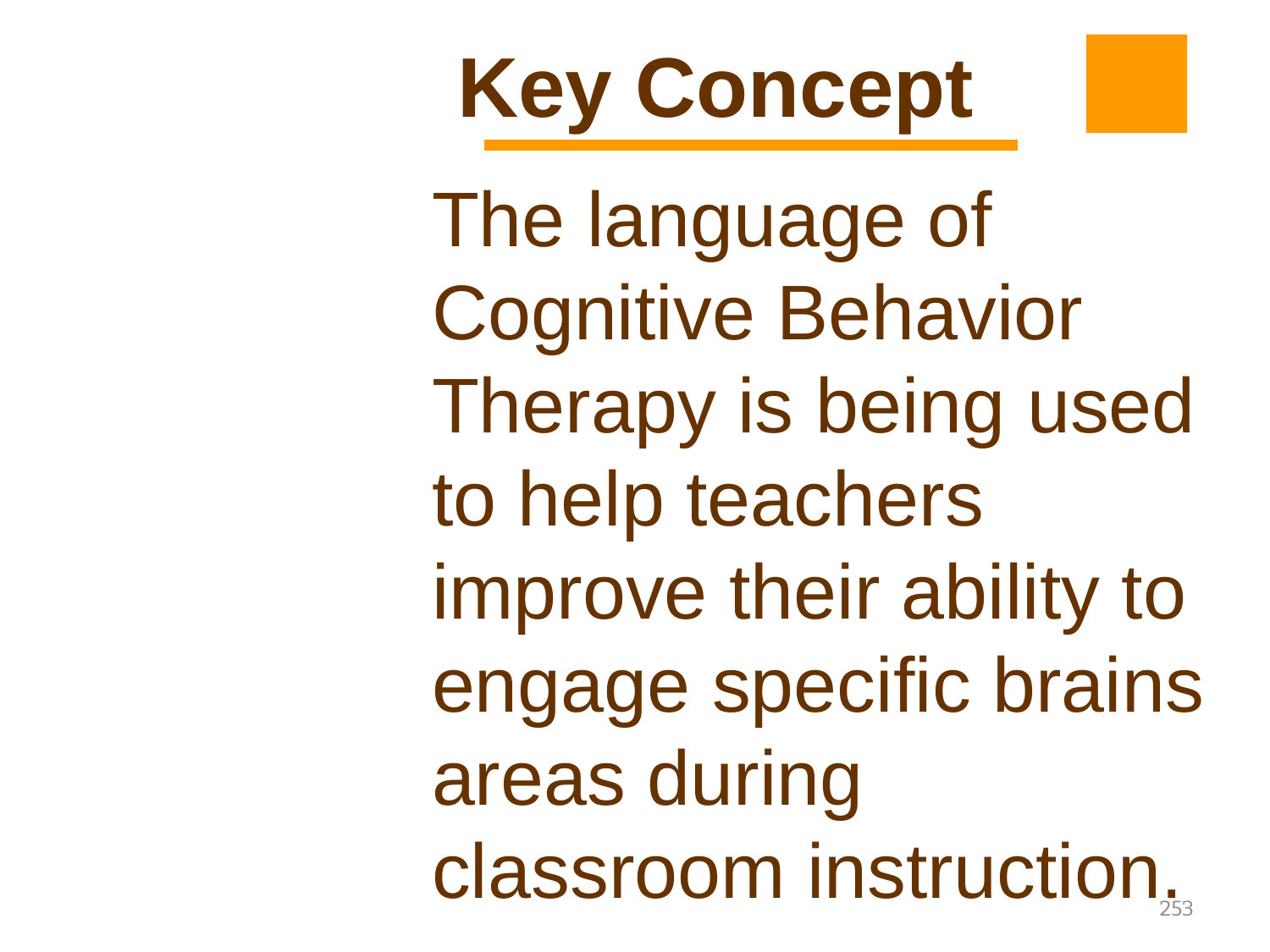

Key Concept

The language of Cognitive Behavior Therapy is being used to help teachers improve their ability to engage specific brains areas during classroom instruction.
253